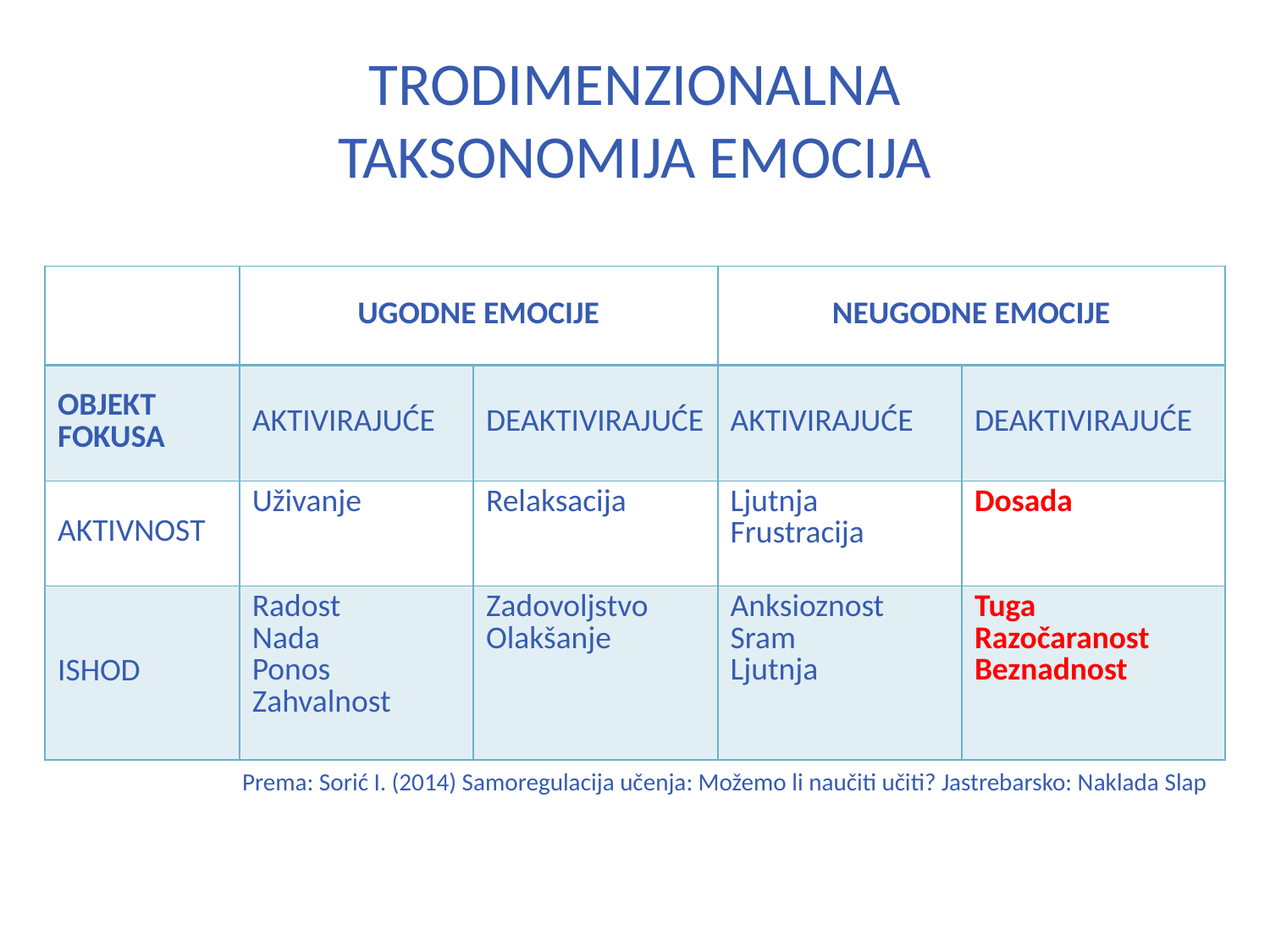

# TRODIMENZIONALNA TAKSONOMIJA EMOCIJA
|  | UGODNE EMOCIJE |  | NEUGODNE EMOCIJE |  |
| --- | --- | --- | --- | --- |
| OBJEKT FOKUSA | AKTIVIRAJUĆE | DEAKTIVIRAJUĆE | AKTIVIRAJUĆE | DEAKTIVIRAJUĆE |
| AKTIVNOST | Uživanje | Relaksacija | Ljutnja Frustracija | Dosada |
| ISHOD | Radost Nada Ponos Zahvalnost | Zadovoljstvo Olakšanje | Anksioznost Sram Ljutnja | Tuga Razočaranost Beznadnost |
Prema: Sorić I. (2014) Samoregulacija učenja: Možemo li naučiti učiti? Jastrebarsko: Naklada Slap